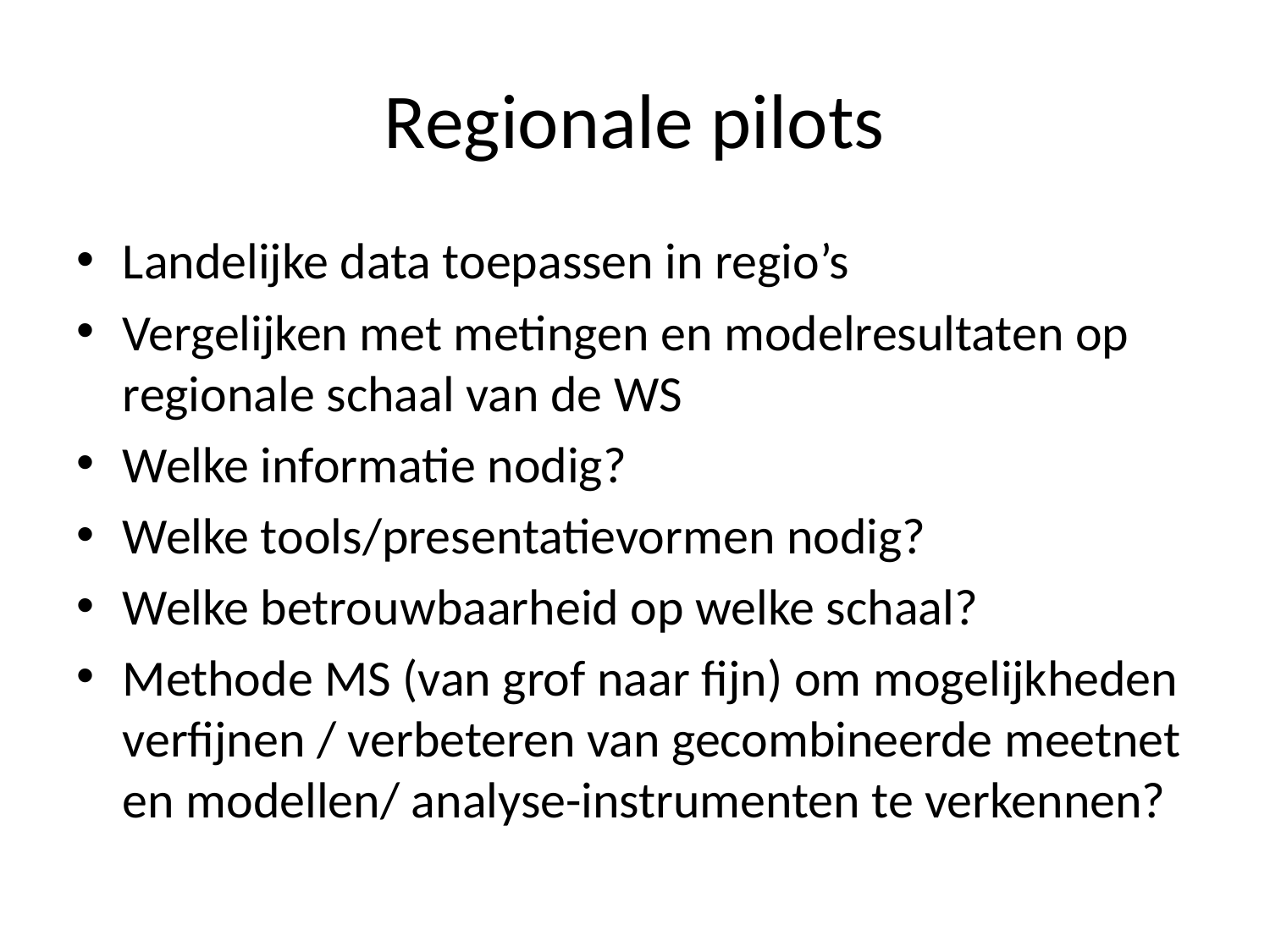

# Regionale pilots
Landelijke data toepassen in regio’s
Vergelijken met metingen en modelresultaten op regionale schaal van de WS
Welke informatie nodig?
Welke tools/presentatievormen nodig?
Welke betrouwbaarheid op welke schaal?
Methode MS (van grof naar fijn) om mogelijkheden verfijnen / verbeteren van gecombineerde meetnet en modellen/ analyse-instrumenten te verkennen?